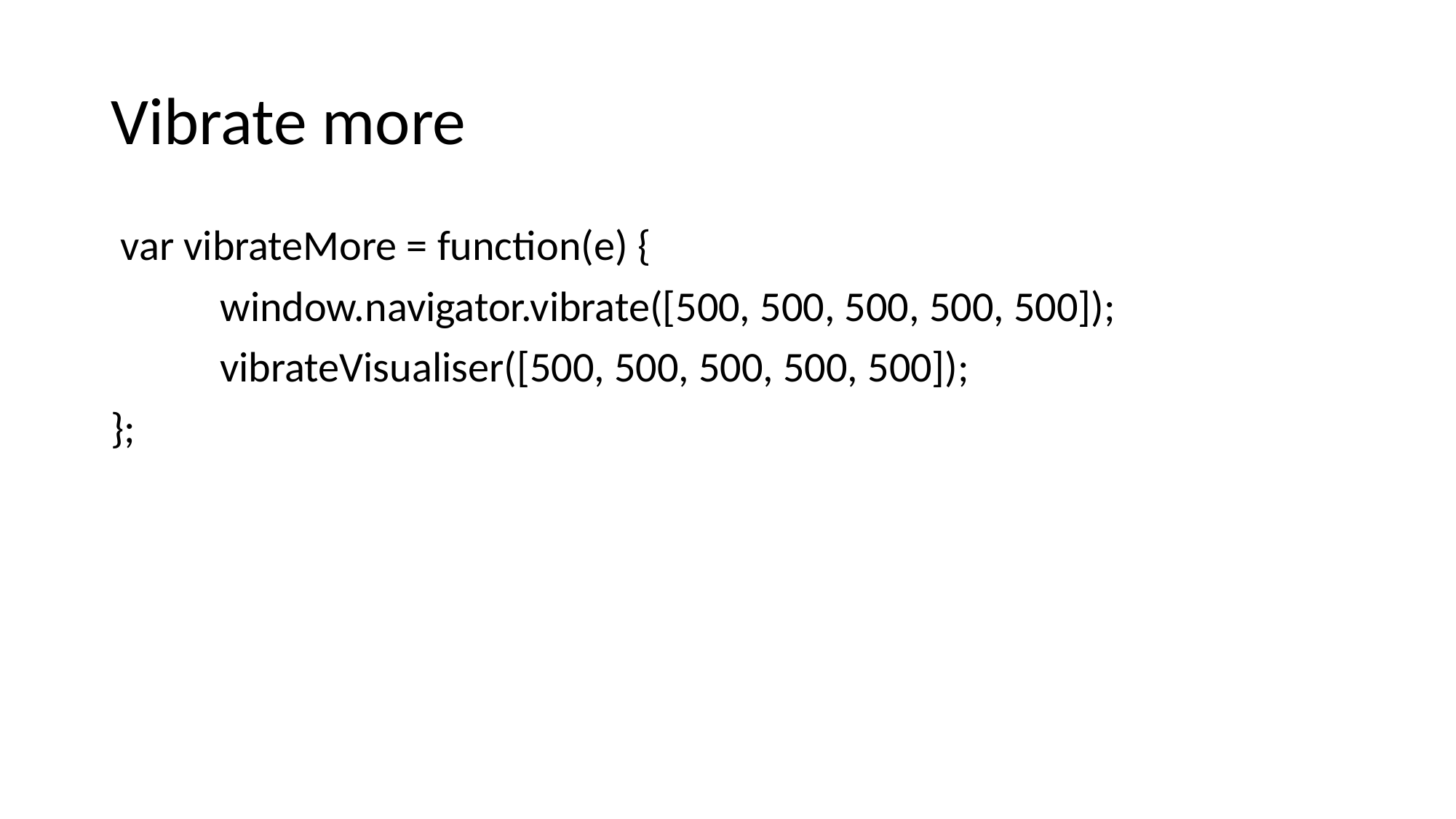

# Vibrate more
 var vibrateMore = function(e) {
	window.navigator.vibrate([500, 500, 500, 500, 500]);
	vibrateVisualiser([500, 500, 500, 500, 500]);
};